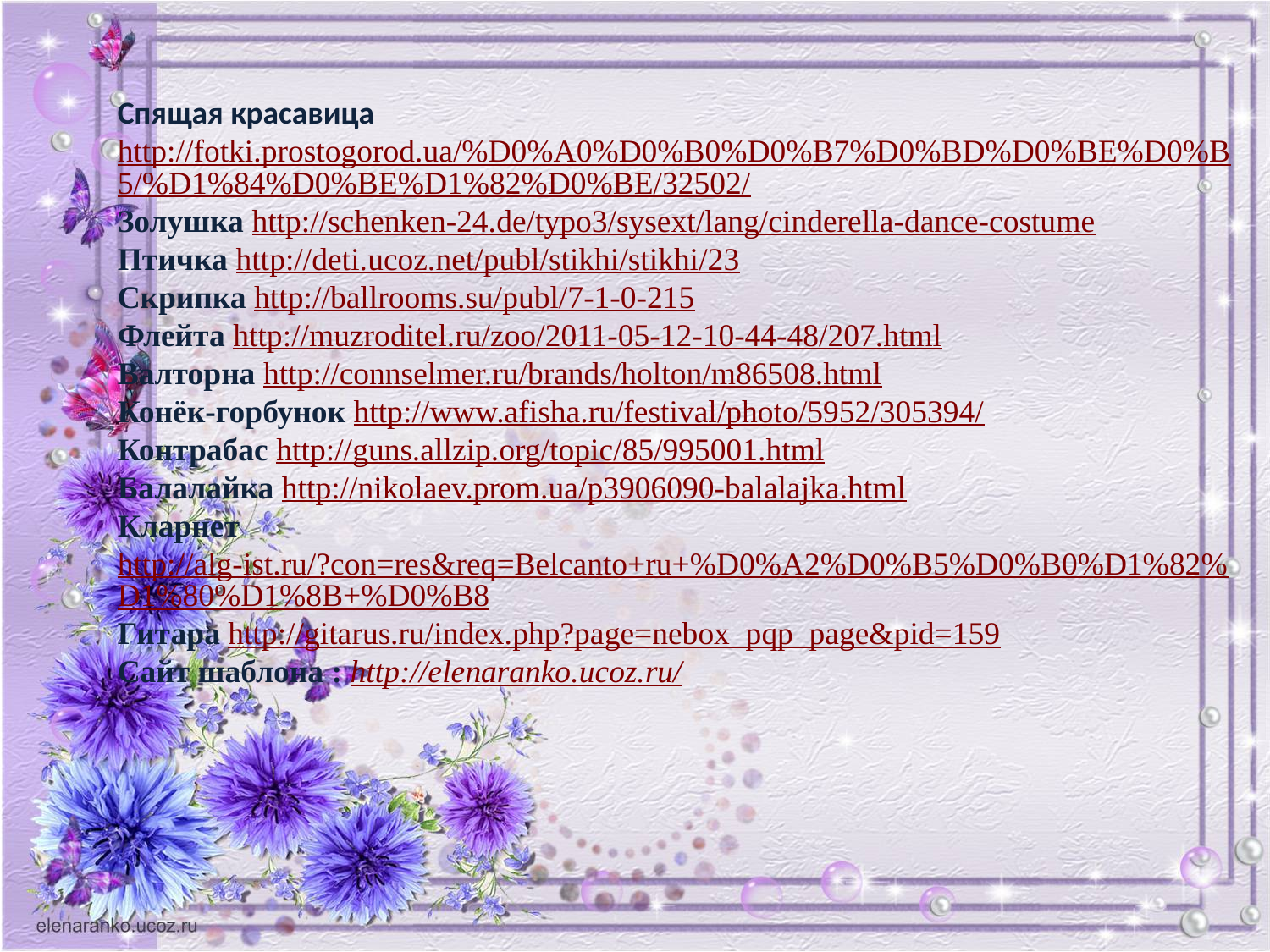

Спящая красавица http://fotki.prostogorod.ua/%D0%A0%D0%B0%D0%B7%D0%BD%D0%BE%D0%B5/%D1%84%D0%BE%D1%82%D0%BE/32502/
Золушка http://schenken-24.de/typo3/sysext/lang/cinderella-dance-costume
Птичка http://deti.ucoz.net/publ/stikhi/stikhi/23
Скрипка http://ballrooms.su/publ/7-1-0-215
Флейта http://muzroditel.ru/zoo/2011-05-12-10-44-48/207.html
Валторна http://connselmer.ru/brands/holton/m86508.html
Конёк-горбунок http://www.afisha.ru/festival/photo/5952/305394/
Контрабас http://guns.allzip.org/topic/85/995001.html
Балалайка http://nikolaev.prom.ua/p3906090-balalajka.html
Кларнет http://alg-ist.ru/?con=res&req=Belcanto+ru+%D0%A2%D0%B5%D0%B0%D1%82%D1%80%D1%8B+%D0%B8
Гитара http://gitarus.ru/index.php?page=nebox_pqp_page&pid=159
Сайт шаблона : http://elenaranko.ucoz.ru/